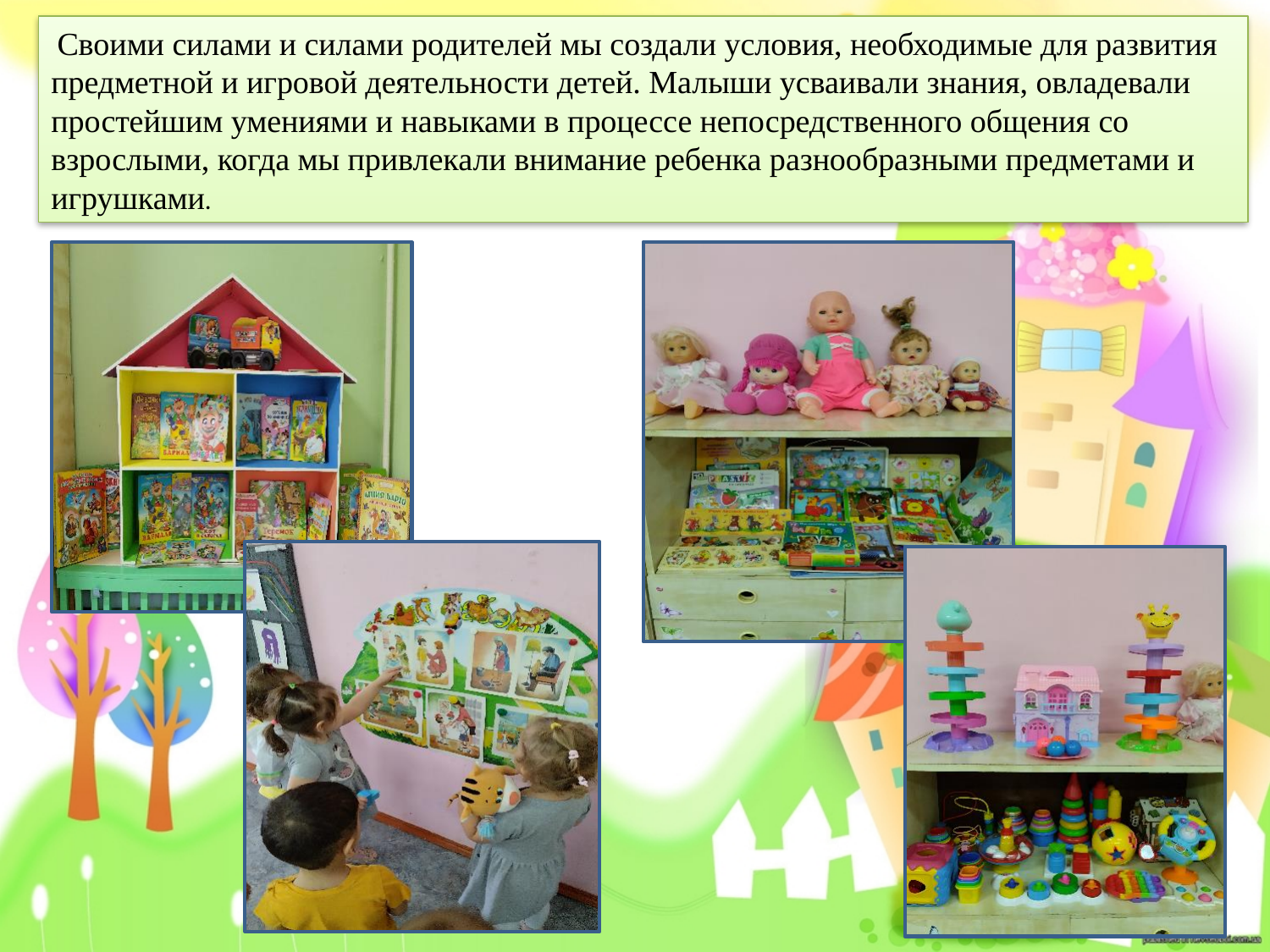

# Своими силами и силами родителей мы создали условия, необходимые для развития   предметной и игровой деятельности детей. Малыши усваивали знания, овладевали простейшим умениями и навыками в процессе непосредственного общения со взрослыми, когда мы привлекали внимание ребенка разнообразными предметами и игрушками.